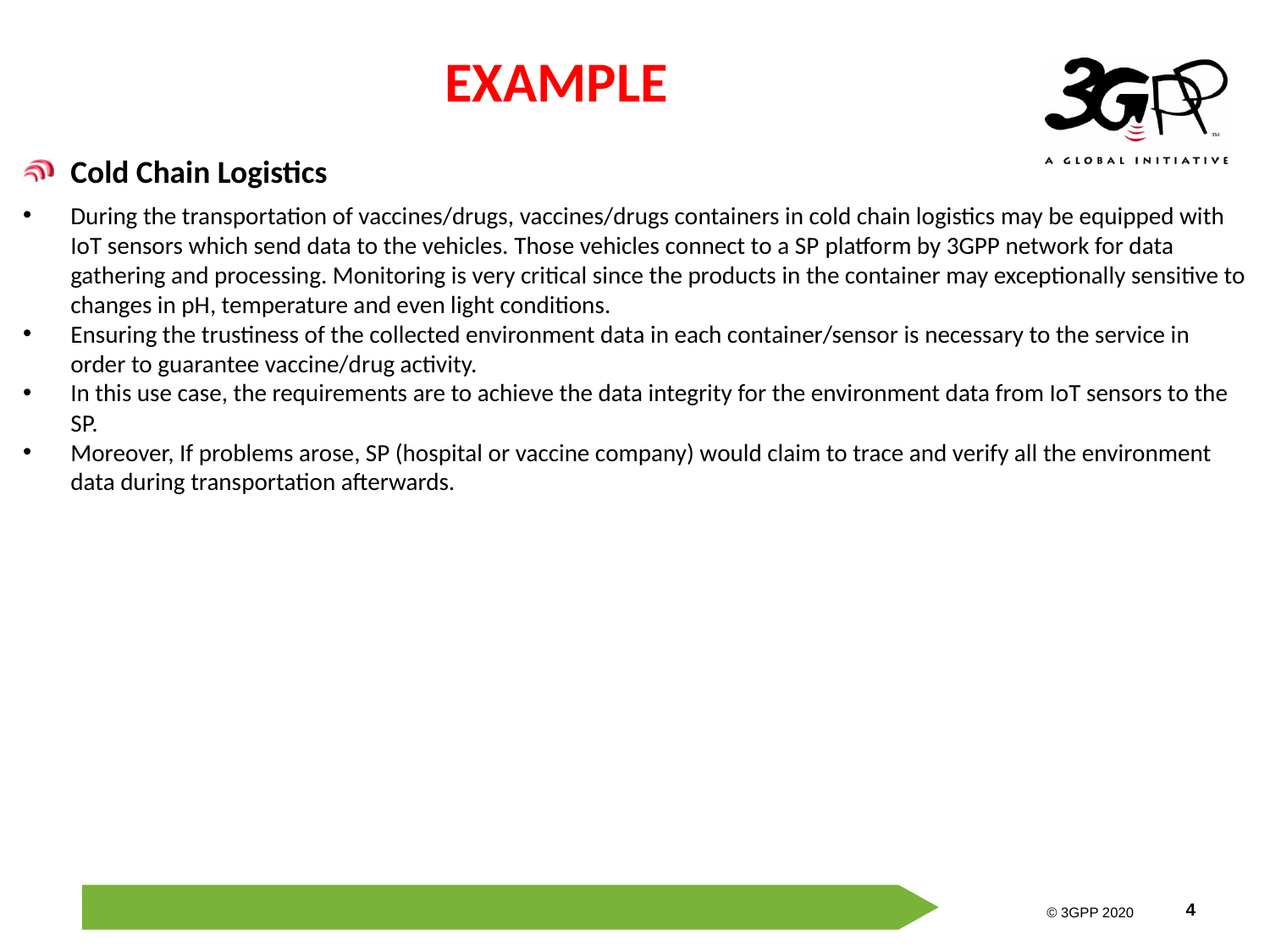

EXAMPLE
Cold Chain Logistics
During the transportation of vaccines/drugs, vaccines/drugs containers in cold chain logistics may be equipped with IoT sensors which send data to the vehicles. Those vehicles connect to a SP platform by 3GPP network for data gathering and processing. Monitoring is very critical since the products in the container may exceptionally sensitive to changes in pH, temperature and even light conditions.
Ensuring the trustiness of the collected environment data in each container/sensor is necessary to the service in order to guarantee vaccine/drug activity.
In this use case, the requirements are to achieve the data integrity for the environment data from IoT sensors to the SP.
Moreover, If problems arose, SP (hospital or vaccine company) would claim to trace and verify all the environment data during transportation afterwards.